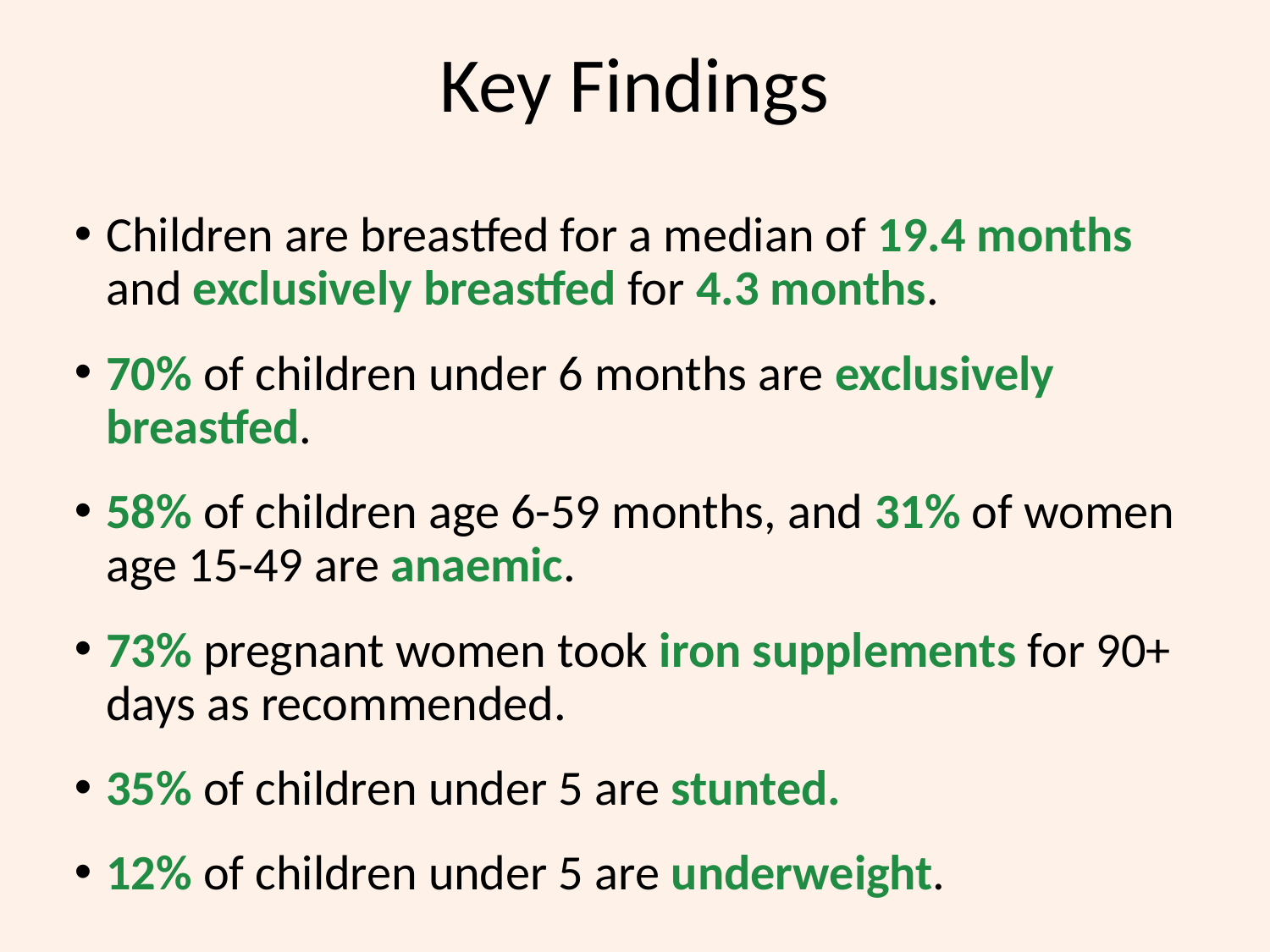

# Key Findings
Children are breastfed for a median of 19.4 months and exclusively breastfed for 4.3 months.
70% of children under 6 months are exclusively breastfed.
58% of children age 6-59 months, and 31% of women age 15-49 are anaemic.
73% pregnant women took iron supplements for 90+ days as recommended.
35% of children under 5 are stunted.
12% of children under 5 are underweight.